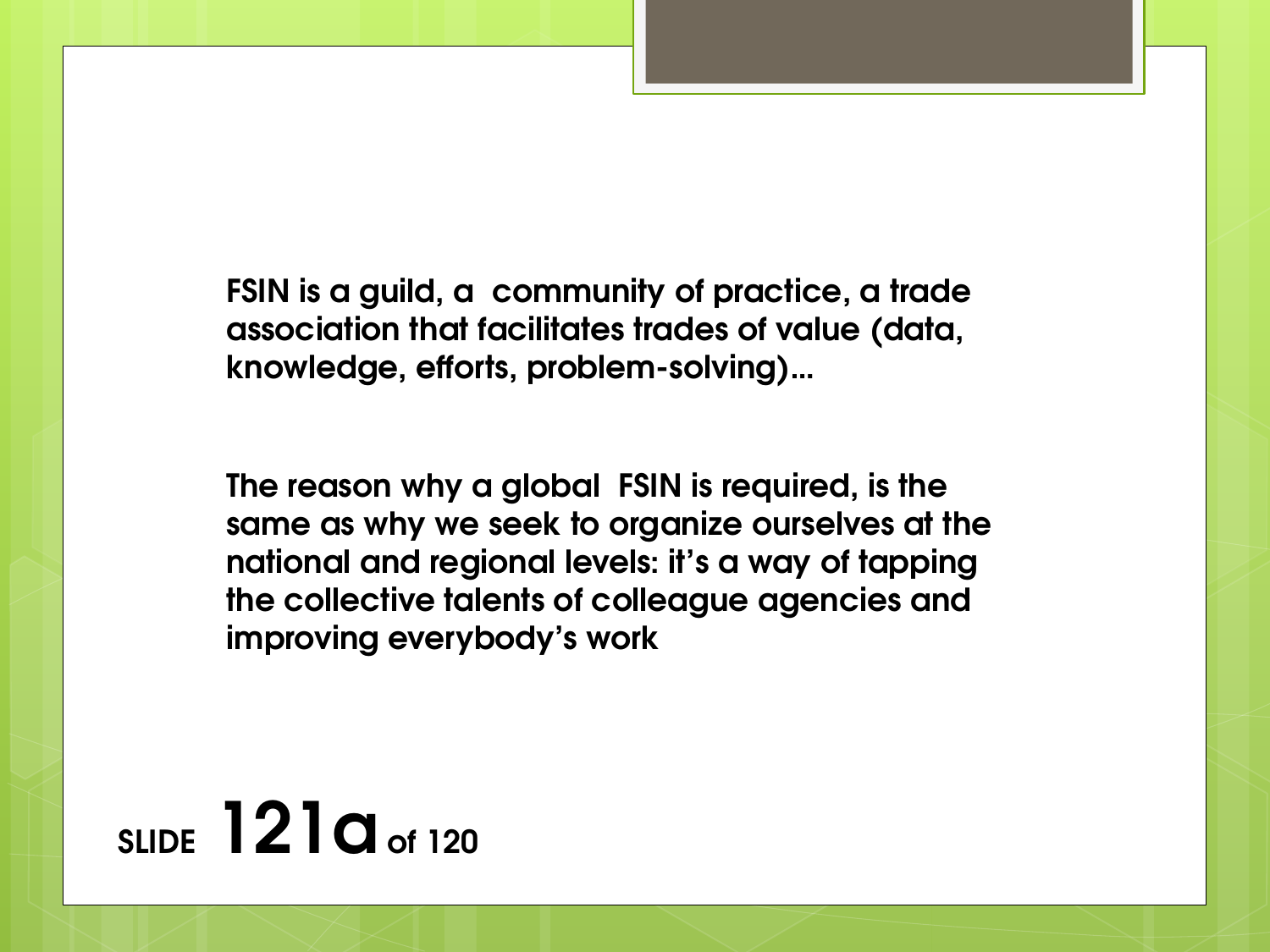

FSIN is a guild, a  community of practice, a trade association that facilitates trades of value (data, knowledge, efforts, problem-solving)…

The reason why a global  FSIN is required, is the same as why we seek to organize ourselves at the  national and regional levels: it’s a way of tapping the collective talents of colleague agencies and improving everybody’s work

SLIDE  121a of 120